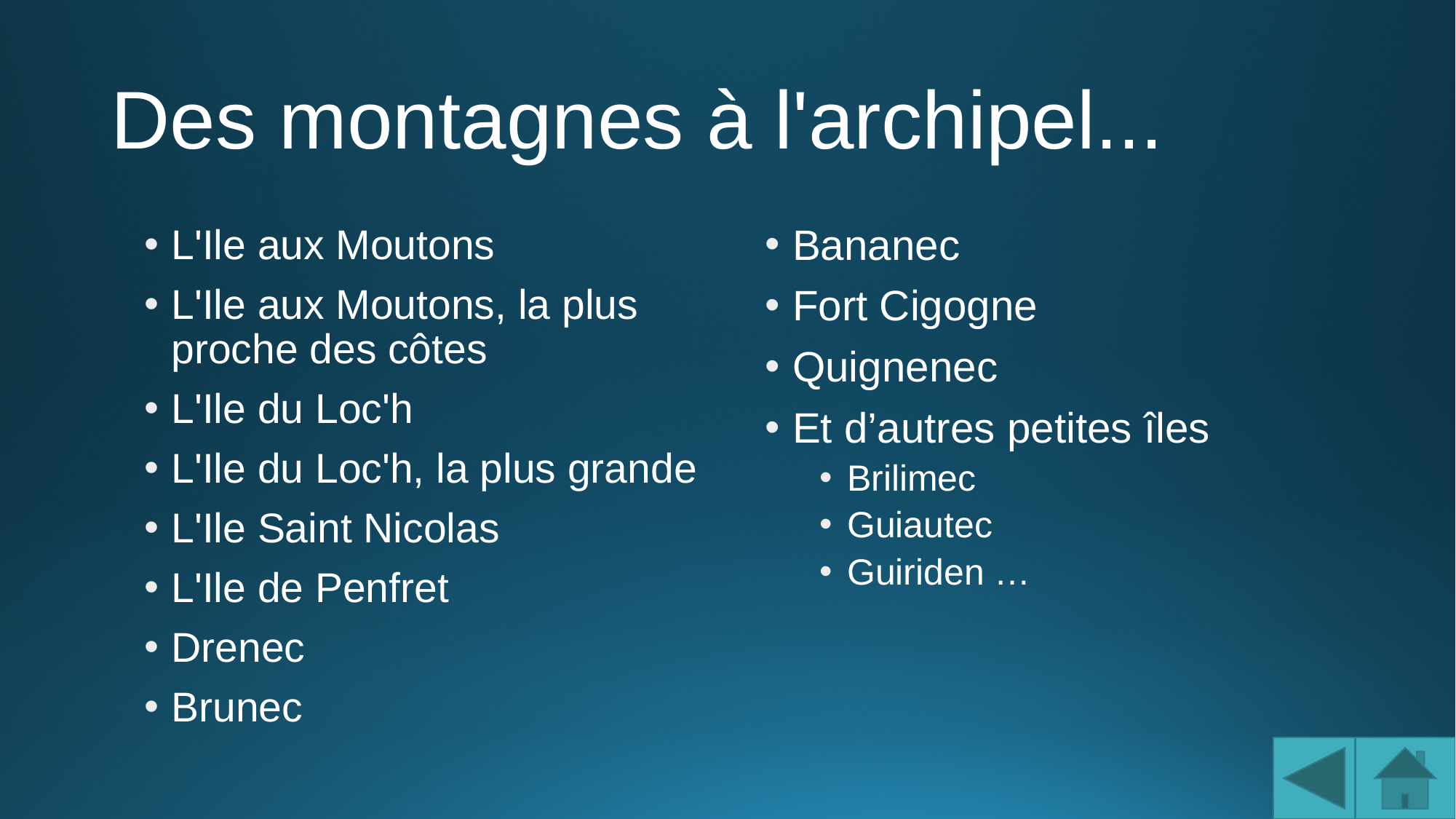

# Des montagnes à l'archipel...
L'Ile aux Moutons
L'Ile aux Moutons, la plus proche des côtes
L'Ile du Loc'h
L'Ile du Loc'h, la plus grande
L'Ile Saint Nicolas
L'Ile de Penfret
Drenec
Brunec
Bananec
Fort Cigogne
Quignenec
Et d’autres petites îles
Brilimec
Guiautec
Guiriden …